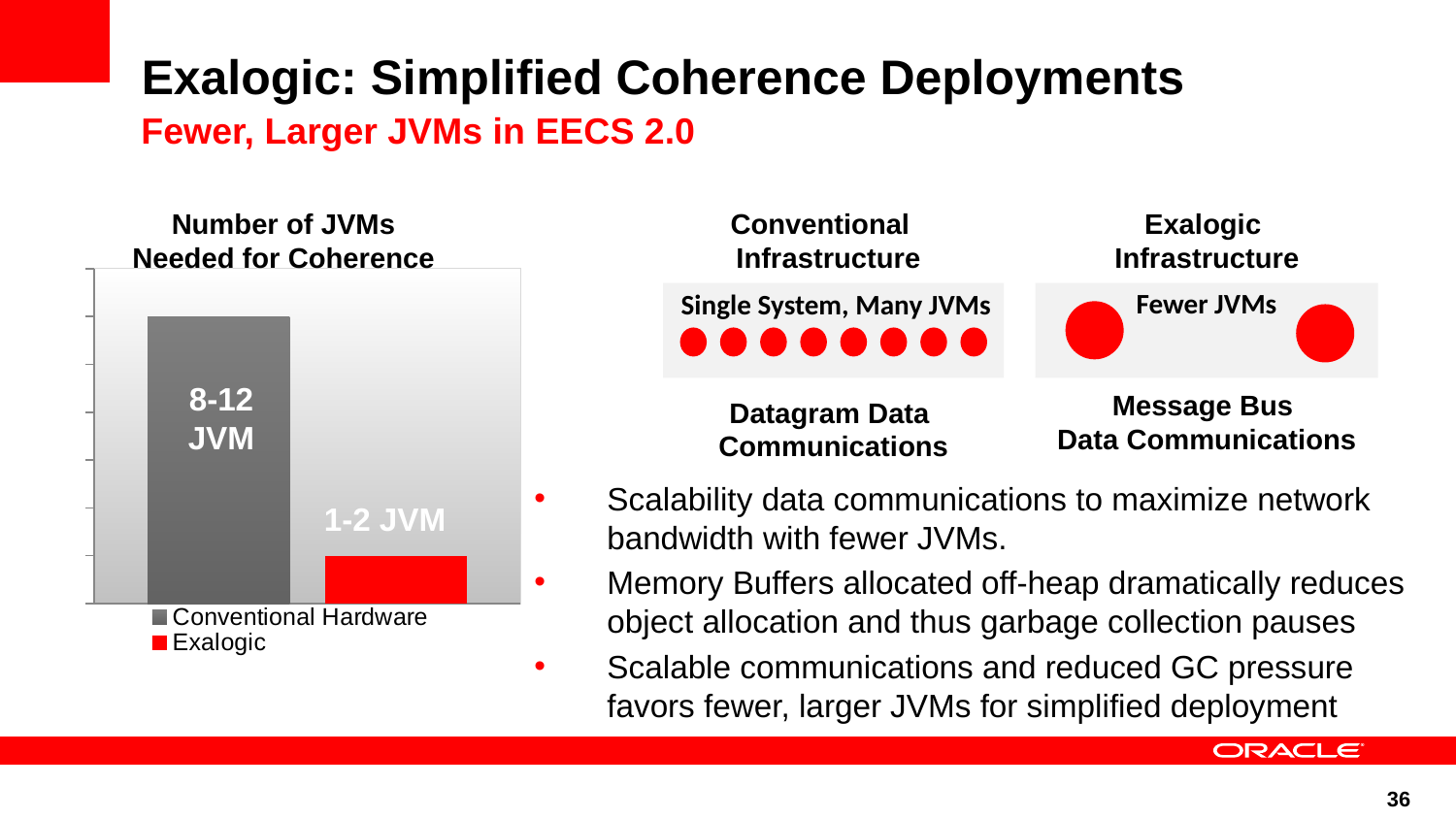

# Exalogic: Simplified Coherence Deployments
Fewer, Larger JVMs in EECS 2.0
Number of JVMs
Needed for Coherence
Conventional
Infrastructure
Exalogic
Infrastructure

[unsupported chart]

1-2 JVM

Fewer JVMs

Single System, Many JVMs
8-12 JVM
Message Bus
Data Communications
Datagram Data
Communications
Scalability data communications to maximize network bandwidth with fewer JVMs.
Memory Buffers allocated off-heap dramatically reduces object allocation and thus garbage collection pauses
Scalable communications and reduced GC pressure favors fewer, larger JVMs for simplified deployment